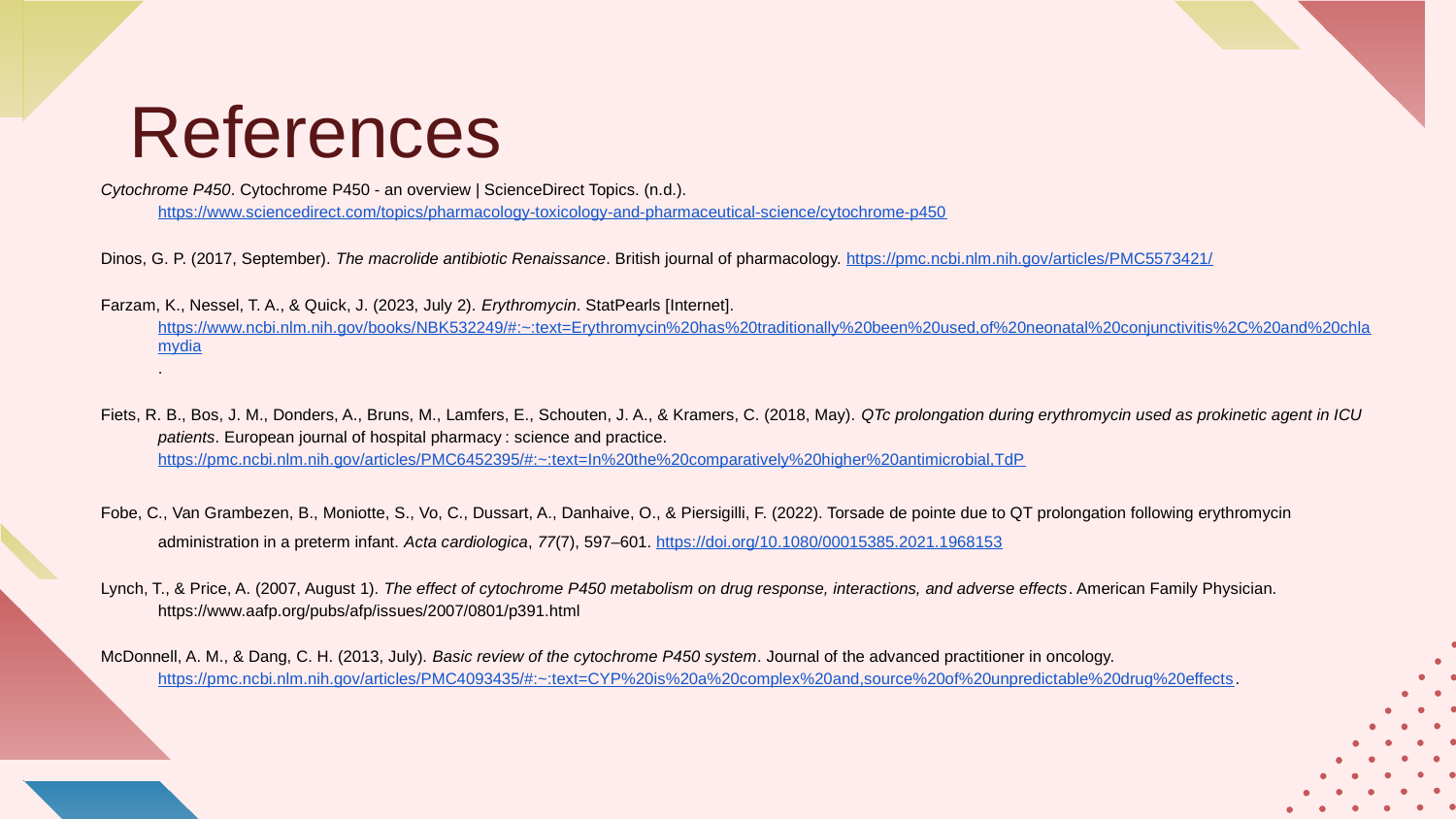

# References
Cytochrome P450. Cytochrome P450 - an overview | ScienceDirect Topics. (n.d.). https://www.sciencedirect.com/topics/pharmacology-toxicology-and-pharmaceutical-science/cytochrome-p450
Dinos, G. P. (2017, September). The macrolide antibiotic Renaissance. British journal of pharmacology. https://pmc.ncbi.nlm.nih.gov/articles/PMC5573421/
Farzam, K., Nessel, T. A., & Quick, J. (2023, July 2). Erythromycin. StatPearls [Internet]. https://www.ncbi.nlm.nih.gov/books/NBK532249/#:~:text=Erythromycin%20has%20traditionally%20been%20used,of%20neonatal%20conjunctivitis%2C%20and%20chlamydia.
Fiets, R. B., Bos, J. M., Donders, A., Bruns, M., Lamfers, E., Schouten, J. A., & Kramers, C. (2018, May). QTc prolongation during erythromycin used as prokinetic agent in ICU patients. European journal of hospital pharmacy : science and practice. https://pmc.ncbi.nlm.nih.gov/articles/PMC6452395/#:~:text=In%20the%20comparatively%20higher%20antimicrobial,TdP
Fobe, C., Van Grambezen, B., Moniotte, S., Vo, C., Dussart, A., Danhaive, O., & Piersigilli, F. (2022). Torsade de pointe due to QT prolongation following erythromycin administration in a preterm infant. Acta cardiologica, 77(7), 597–601. https://doi.org/10.1080/00015385.2021.1968153
Lynch, T., & Price, A. (2007, August 1). The effect of cytochrome P450 metabolism on drug response, interactions, and adverse effects. American Family Physician. https://www.aafp.org/pubs/afp/issues/2007/0801/p391.html
McDonnell, A. M., & Dang, C. H. (2013, July). Basic review of the cytochrome P450 system. Journal of the advanced practitioner in oncology. https://pmc.ncbi.nlm.nih.gov/articles/PMC4093435/#:~:text=CYP%20is%20a%20complex%20and,source%20of%20unpredictable%20drug%20effects.